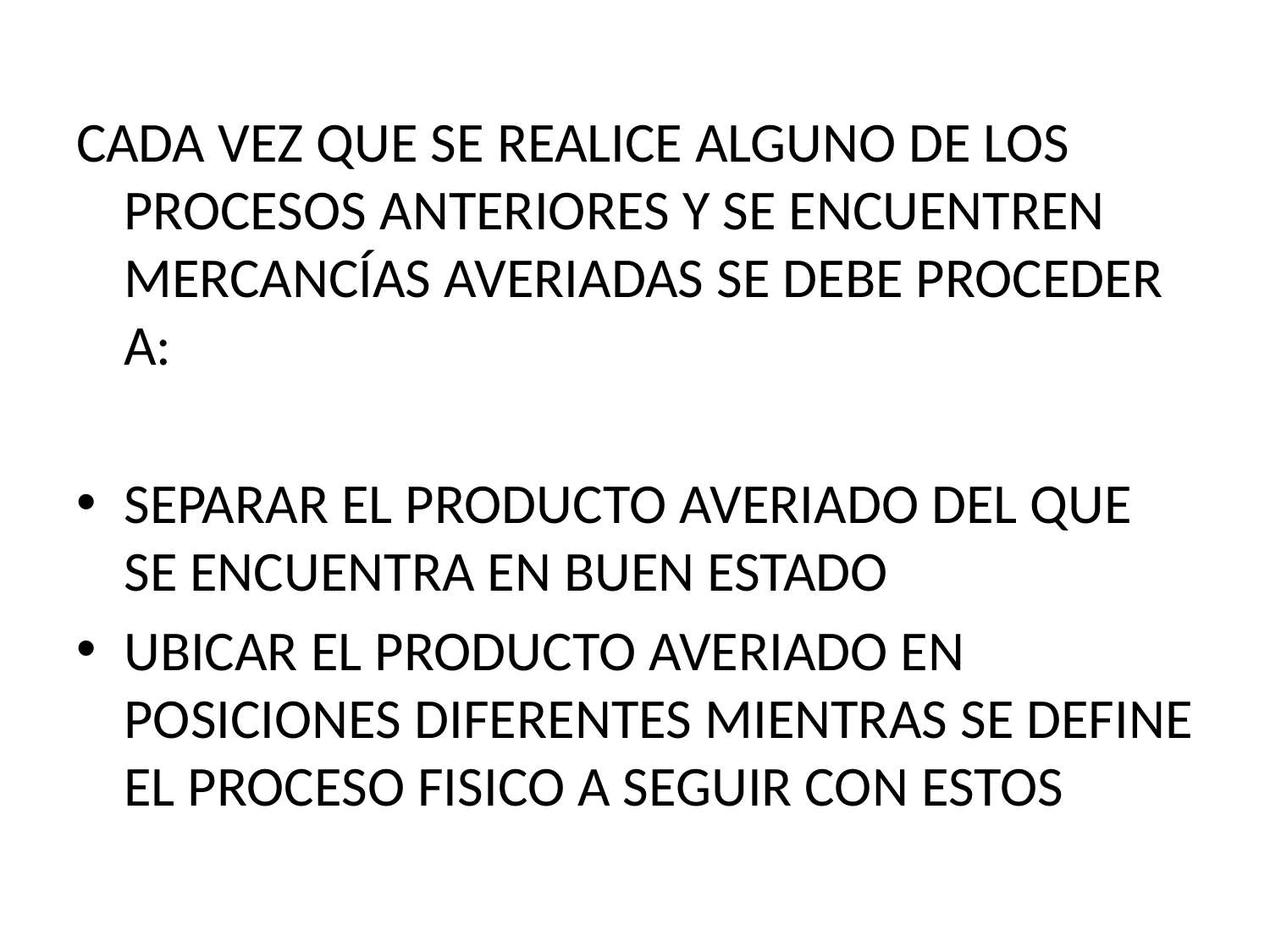

#
CADA VEZ QUE SE REALICE ALGUNO DE LOS PROCESOS ANTERIORES Y SE ENCUENTREN MERCANCÍAS AVERIADAS SE DEBE PROCEDER A:

SEPARAR EL PRODUCTO AVERIADO DEL QUE SE ENCUENTRA EN BUEN ESTADO
UBICAR EL PRODUCTO AVERIADO EN POSICIONES DIFERENTES MIENTRAS SE DEFINE EL PROCESO FISICO A SEGUIR CON ESTOS